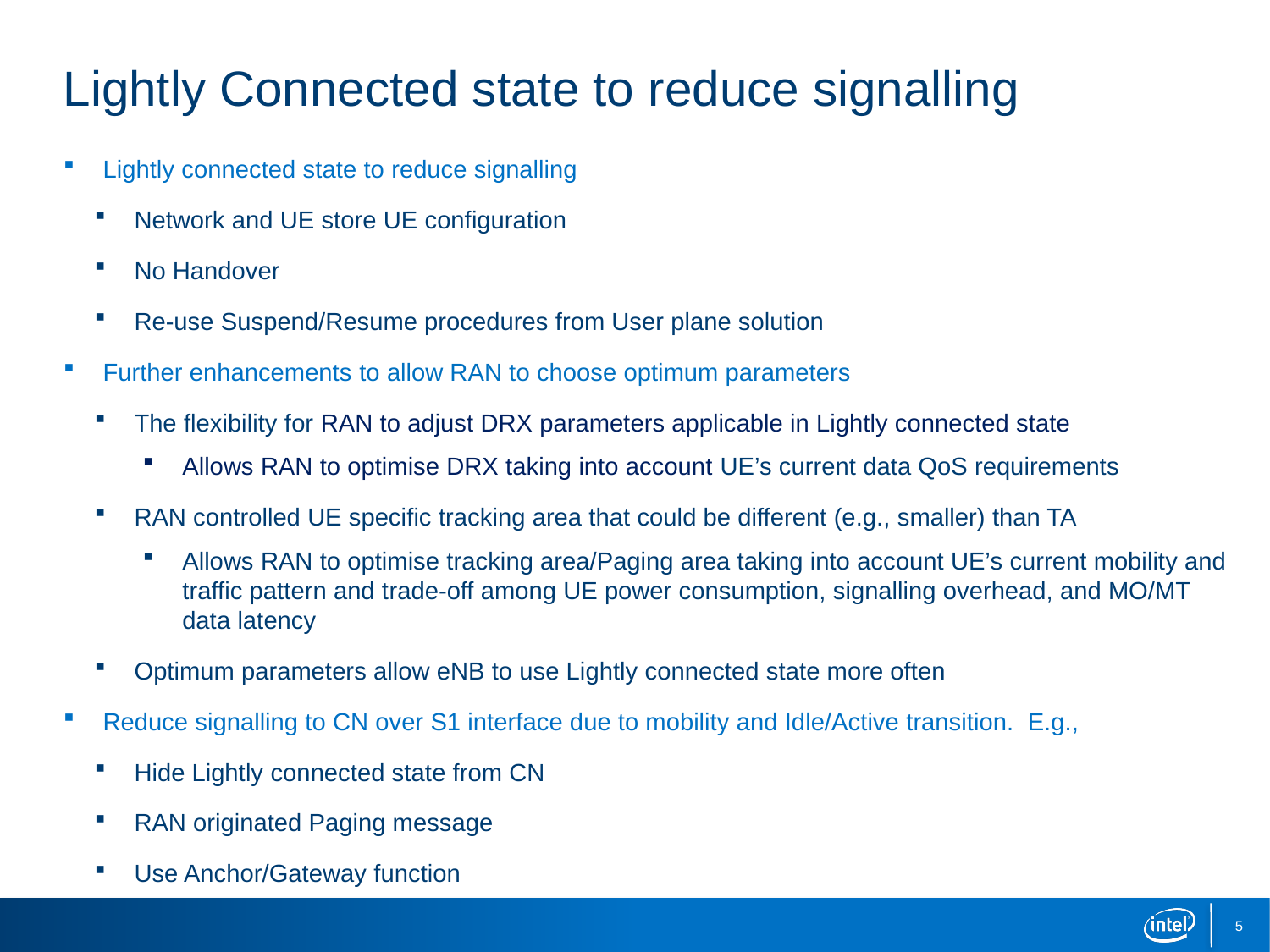

# Lightly Connected state to reduce signalling
Lightly connected state to reduce signalling
Network and UE store UE configuration
No Handover
Re-use Suspend/Resume procedures from User plane solution
Further enhancements to allow RAN to choose optimum parameters
The flexibility for RAN to adjust DRX parameters applicable in Lightly connected state
Allows RAN to optimise DRX taking into account UE’s current data QoS requirements
RAN controlled UE specific tracking area that could be different (e.g., smaller) than TA
Allows RAN to optimise tracking area/Paging area taking into account UE’s current mobility and traffic pattern and trade-off among UE power consumption, signalling overhead, and MO/MT data latency
Optimum parameters allow eNB to use Lightly connected state more often
Reduce signalling to CN over S1 interface due to mobility and Idle/Active transition.  E.g.,
Hide Lightly connected state from CN
RAN originated Paging message
Use Anchor/Gateway function

5